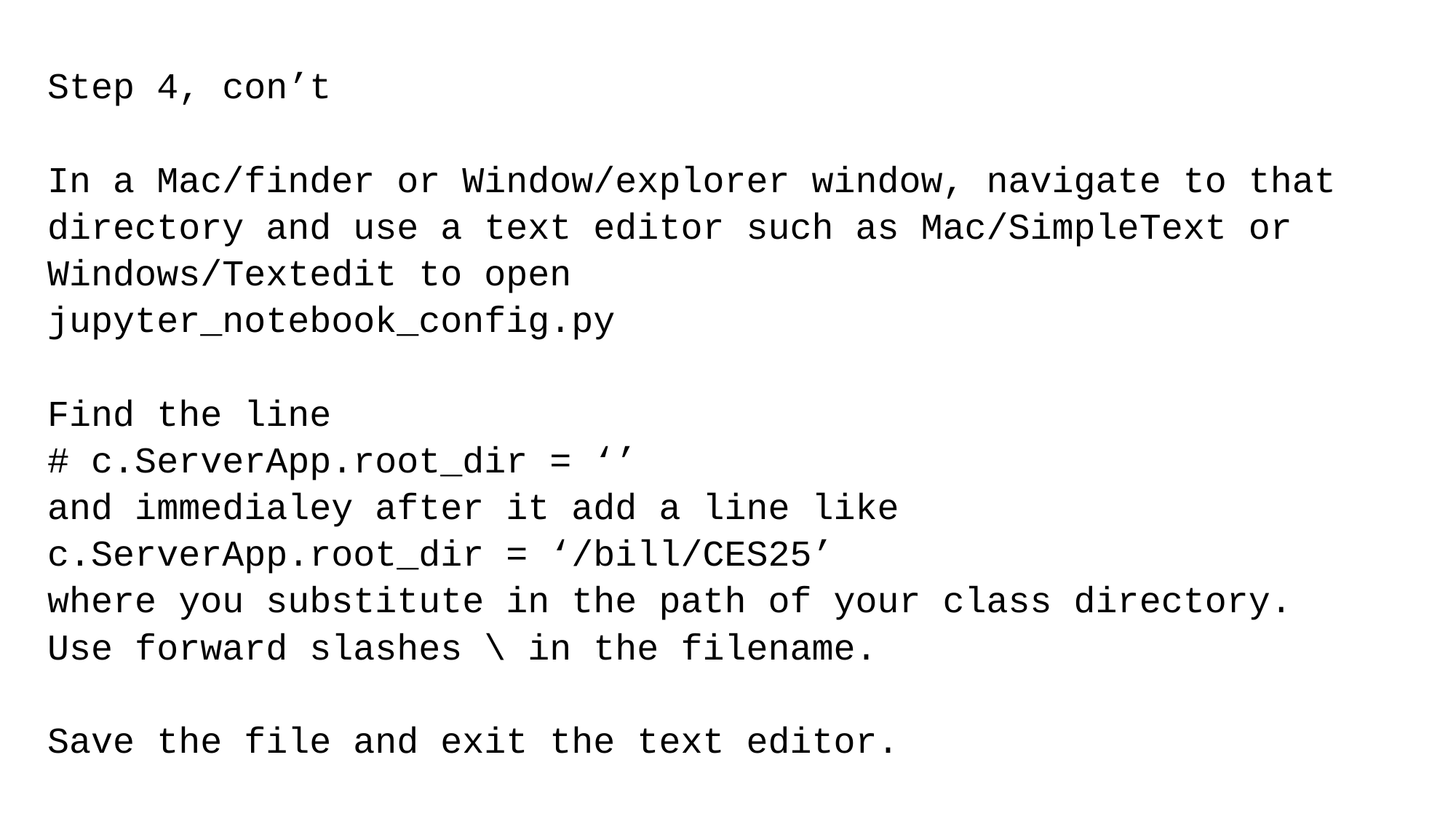

Step 4, con’t

In a Mac/finder or Window/explorer window, navigate to that directory and use a text editor such as Mac/SimpleText or Windows/Textedit to open
jupyter_notebook_config.py

Find the line
# c.ServerApp.root_dir = ‘’
and immedialey after it add a line like
c.ServerApp.root_dir = ‘/bill/CES25’
where you substitute in the path of your class directory.
Use forward slashes \ in the filename.

Save the file and exit the text editor.